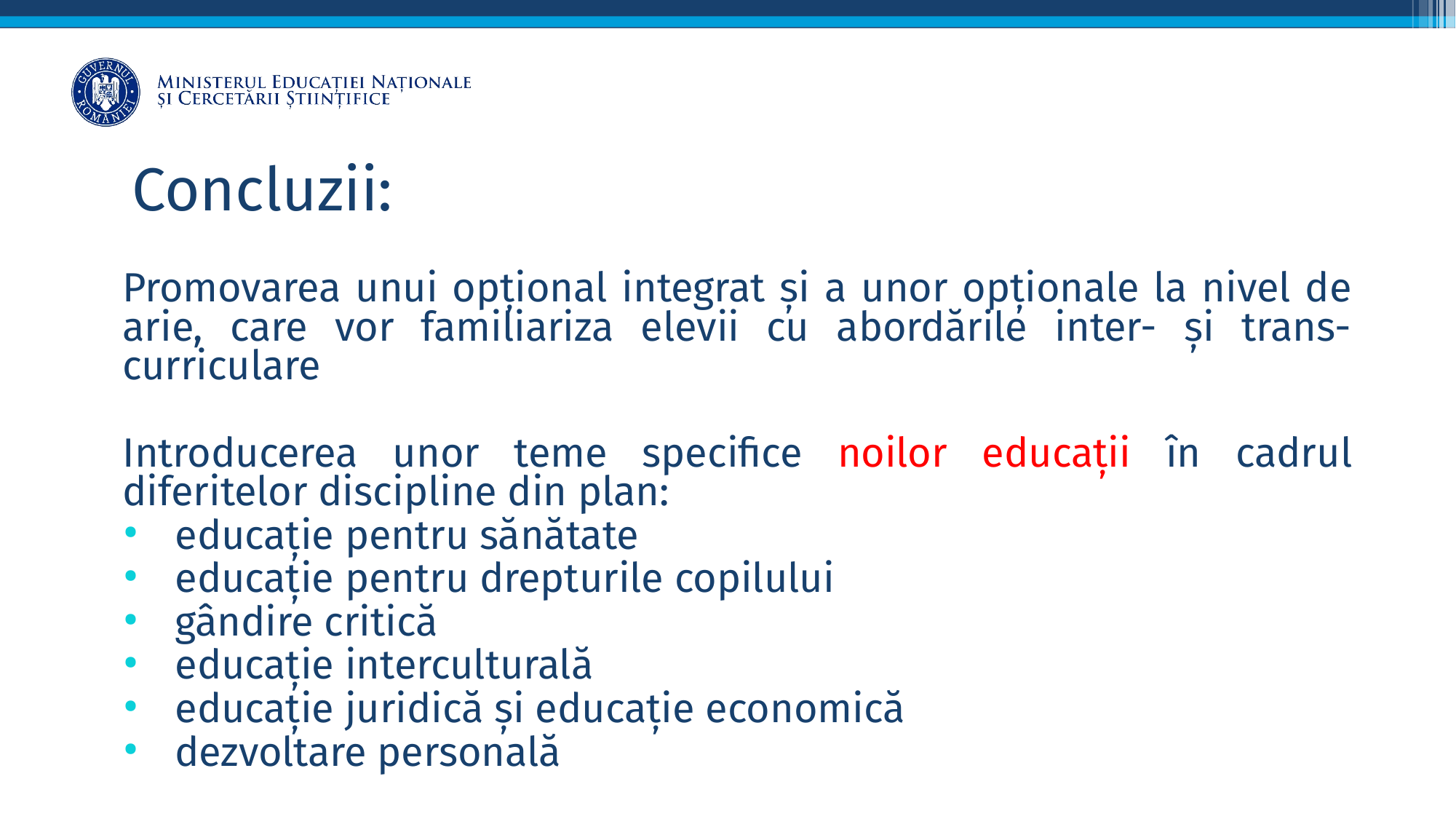

# Concluzii:

Promovarea unui opțional integrat și a unor opționale la nivel de arie, care vor familiariza elevii cu abordările inter- și trans- curriculare

Introducerea unor teme specifice noilor educații în cadrul diferitelor discipline din plan:
educație pentru sănătate
educație pentru drepturile copilului
gândire critică
educație interculturală
educație juridică și educație economică
dezvoltare personală